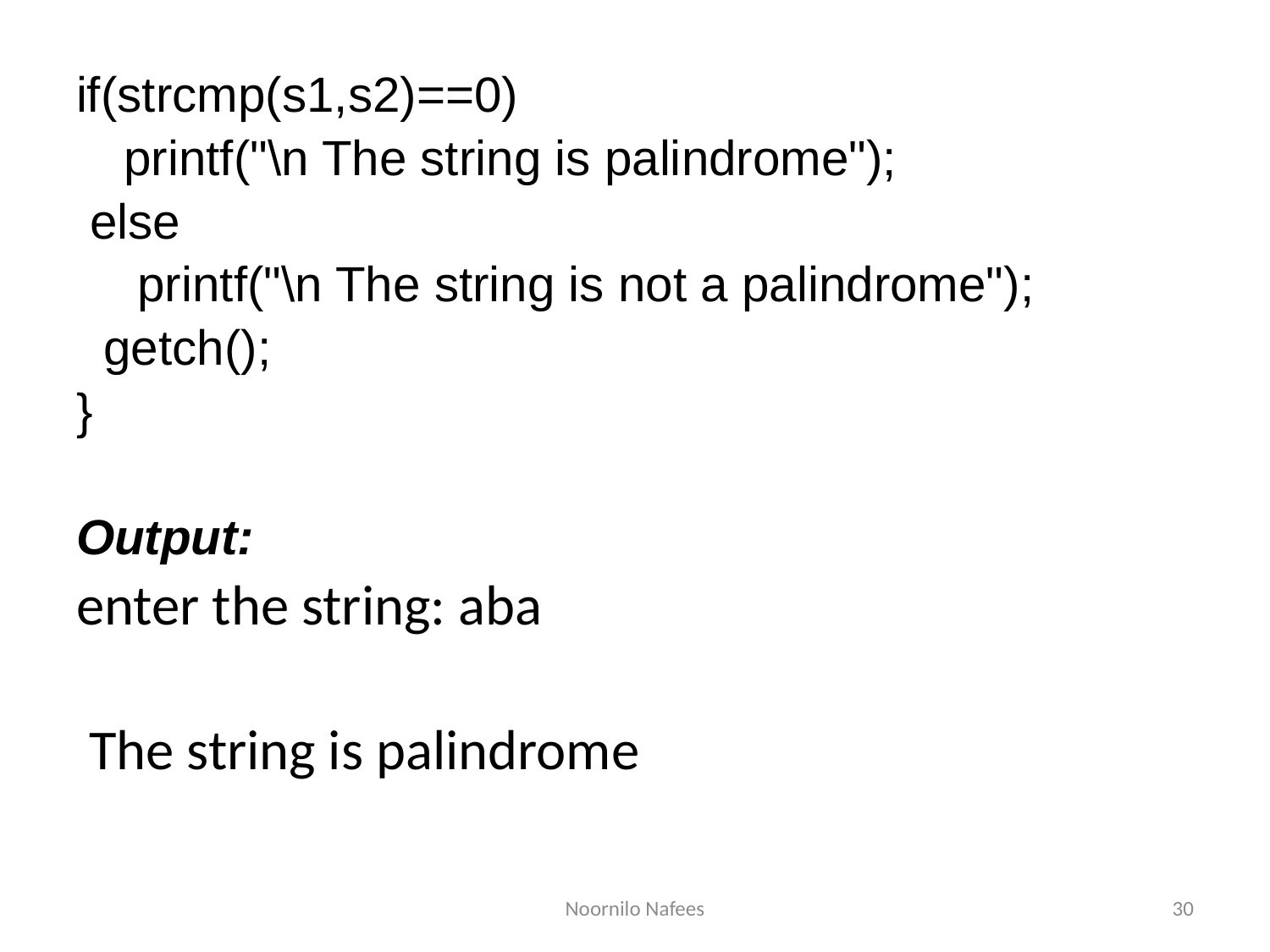

if(strcmp(s1,s2)==0)
	printf("\n The string is palindrome");
 else
	 printf("\n The string is not a palindrome");
  getch();
}

Output:
enter the string: aba

 The string is palindrome

Noornilo Nafees
30